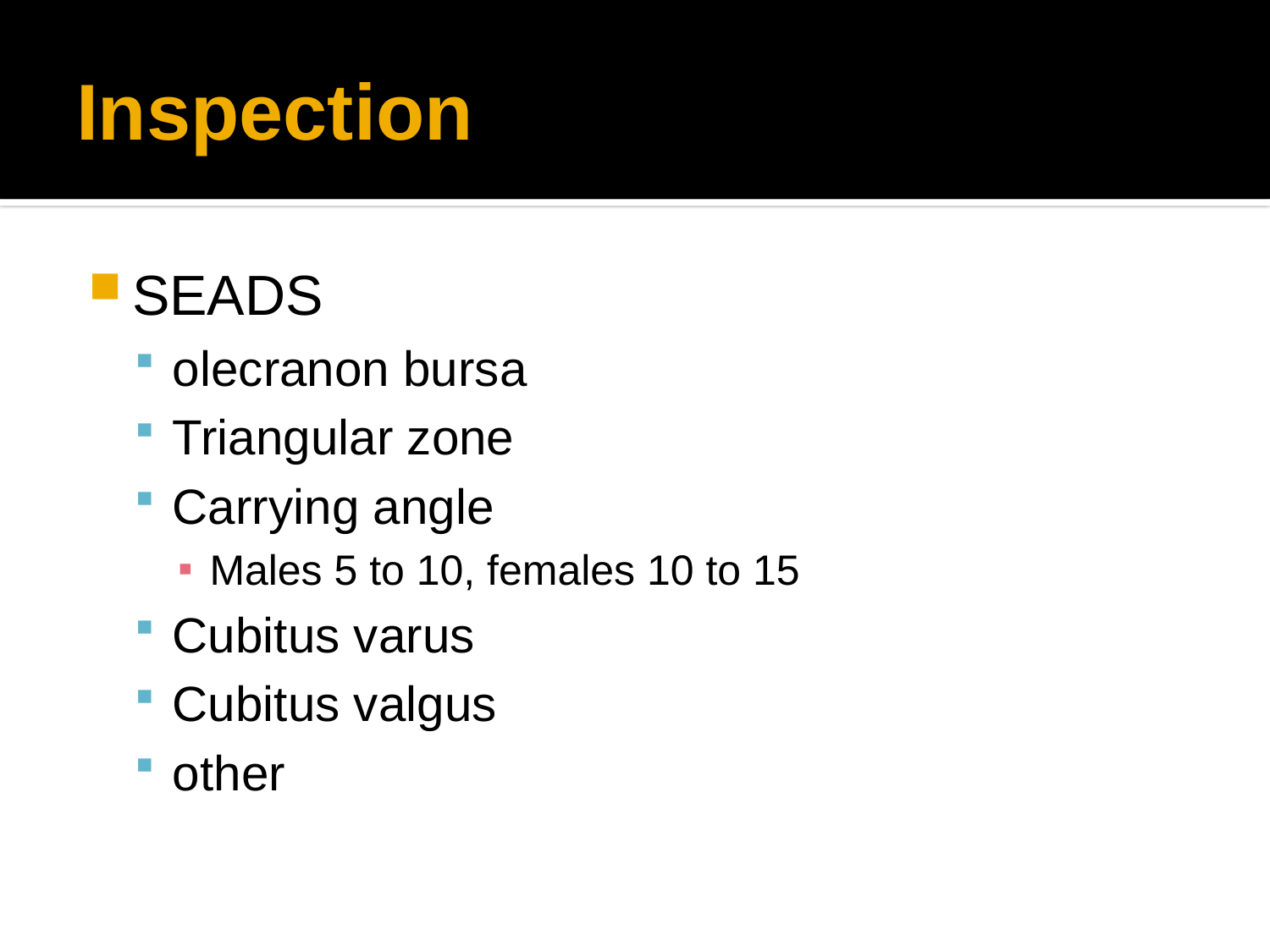

# Inspection
SEADS
olecranon bursa
Triangular zone
Carrying angle
Males 5 to 10, females 10 to 15
Cubitus varus
Cubitus valgus
other